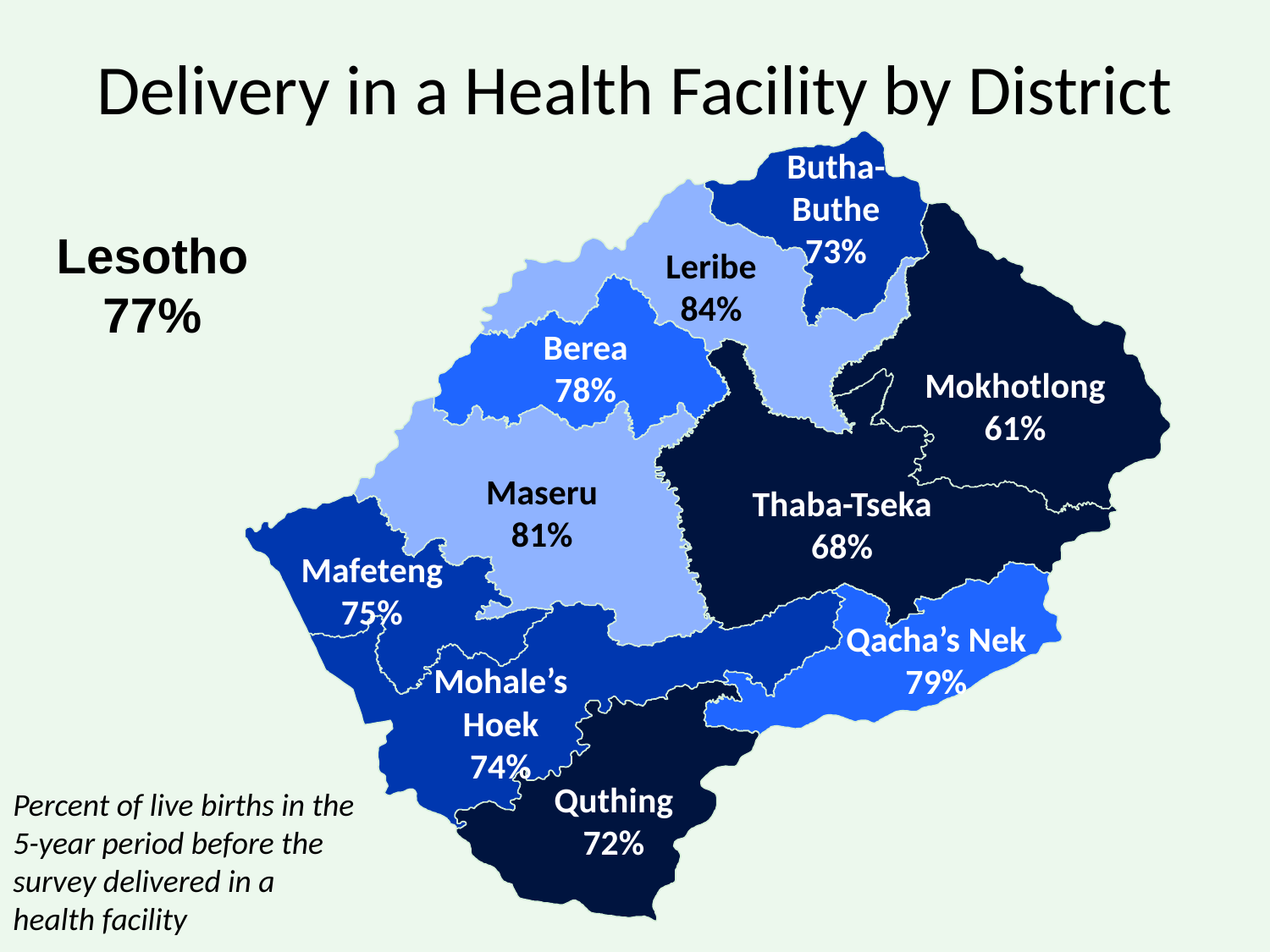

# Delivery in a Health Facility by District

Butha-Buthe
73%
Lesotho
77%
Leribe
84%
Berea
78%
Mokhotlong
61%
Maseru
81%
Thaba-Tseka
68%
Mafeteng
75%
Qacha’s Nek
79%
Mohale’s Hoek
74%
Quthing
72%
Percent of live births in the 5-year period before the survey delivered in a health facility